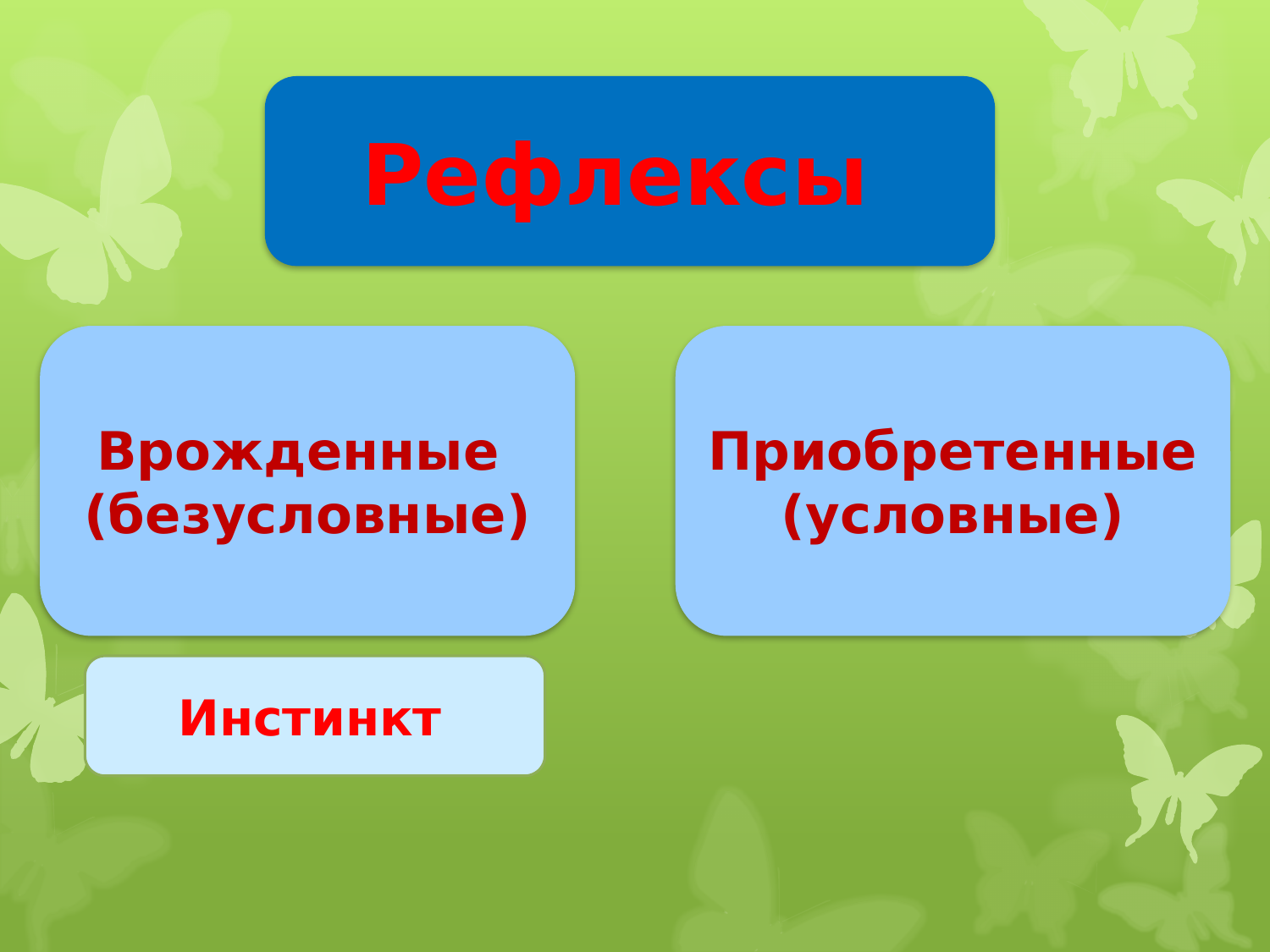

Рефлексы
#

Приобретенные
(условные)
Врожденные
(безусловные)
Инстинкт